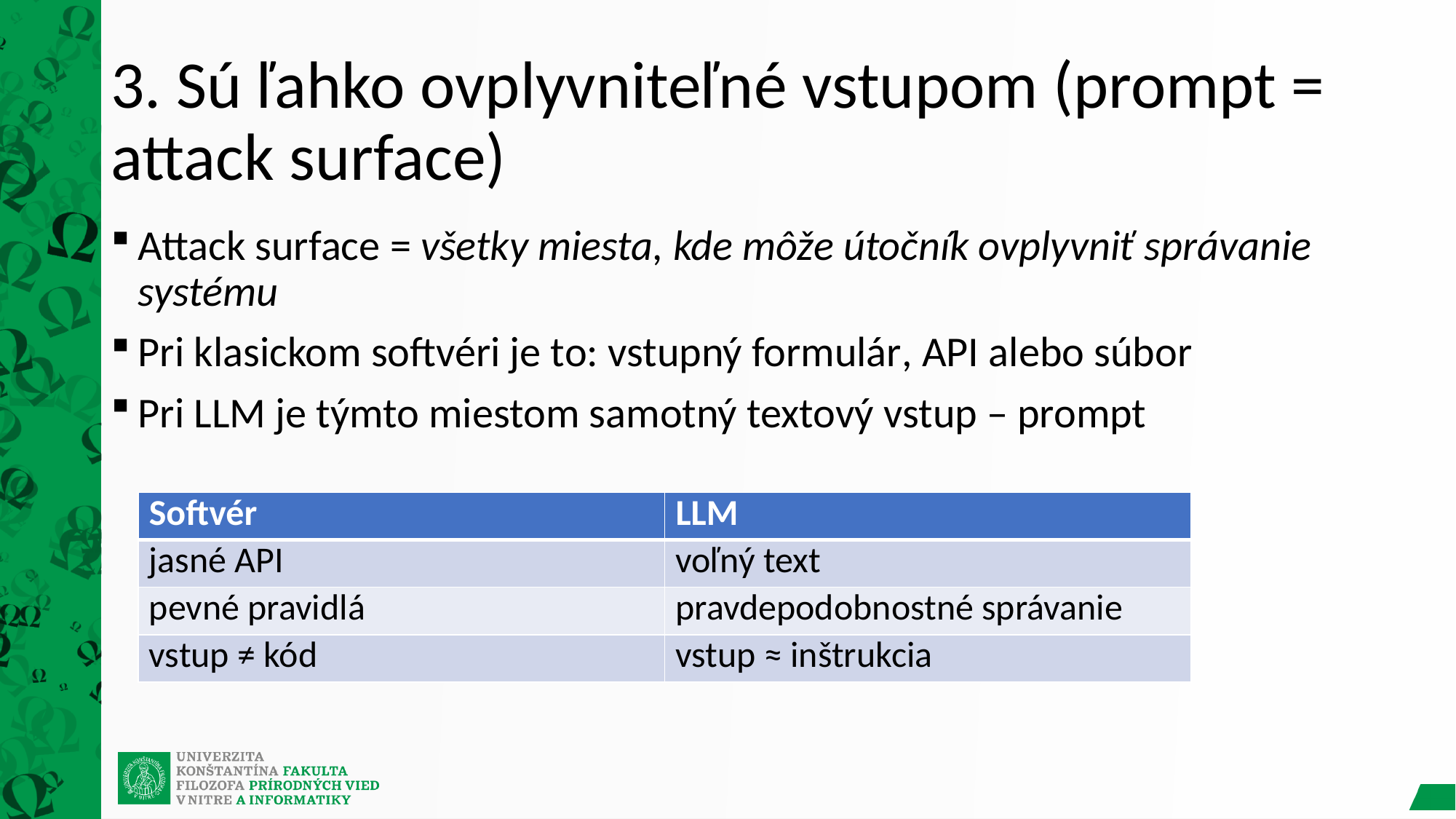

# 3. Sú ľahko ovplyvniteľné vstupom (prompt = attack surface)
Attack surface = všetky miesta, kde môže útočník ovplyvniť správanie systému
Pri klasickom softvéri je to: vstupný formulár, API alebo súbor
Pri LLM je týmto miestom samotný textový vstup – prompt
| Softvér | LLM |
| --- | --- |
| jasné API | voľný text |
| pevné pravidlá | pravdepodobnostné správanie |
| vstup ≠ kód | vstup ≈ inštrukcia |